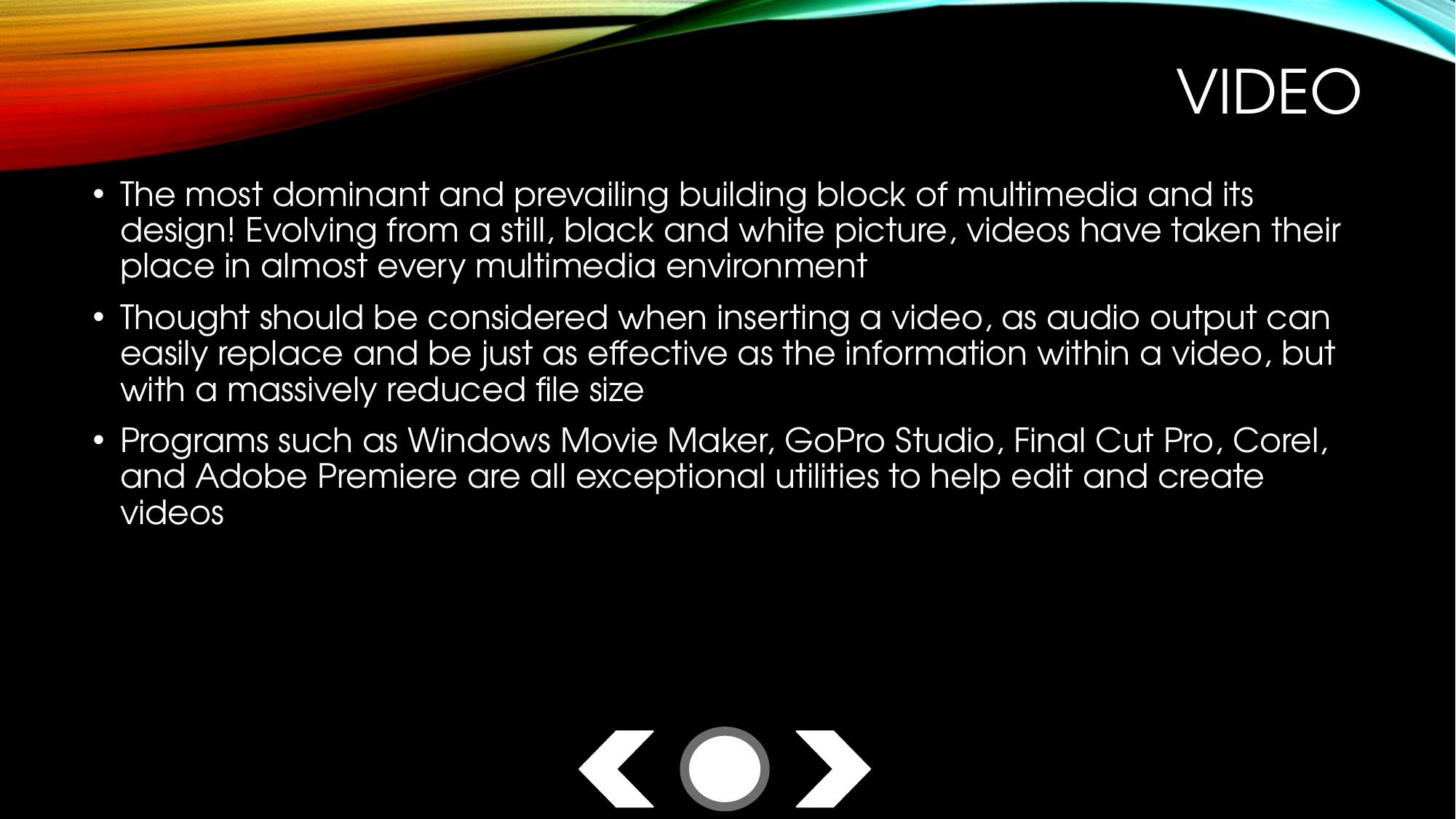

# Video
The most dominant and prevailing building block of multimedia and its design! Evolving from a still, black and white picture, videos have taken their place in almost every multimedia environment
Thought should be considered when inserting a video, as audio output can easily replace and be just as effective as the information within a video, but with a massively reduced file size
Programs such as Windows Movie Maker, GoPro Studio, Final Cut Pro, Corel, and Adobe Premiere are all exceptional utilities to help edit and create videos